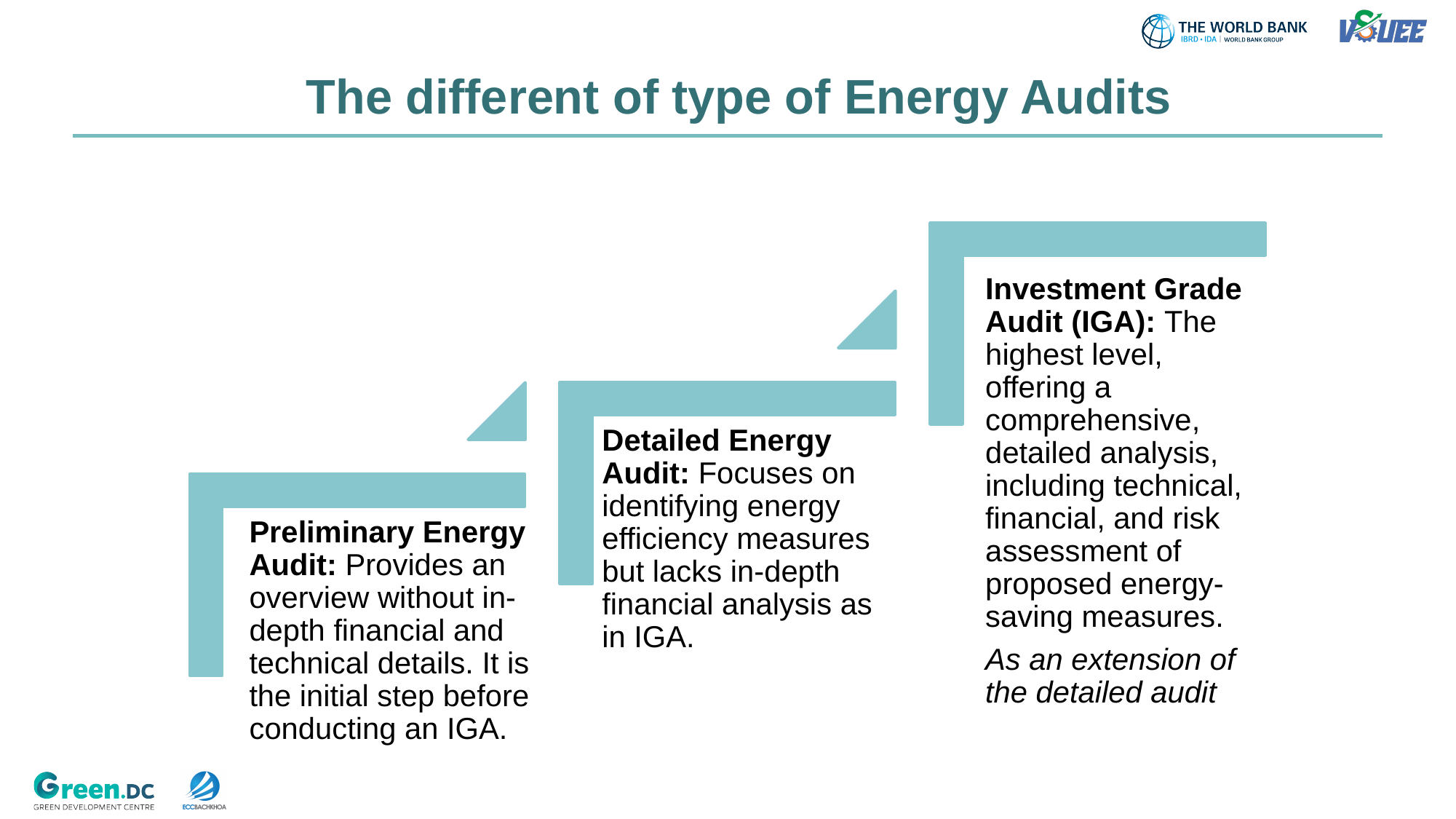

# The different of type of Energy Audits
Preliminary Energy Audit: Provides an overview without in-depth financial and technical details. It is the initial step before conducting an IGA.
Detailed Energy Audit: Focuses on identifying energy efficiency measures but lacks in-depth financial analysis as in IGA.
Investment Grade Audit (IGA): The highest level, offering a comprehensive, detailed analysis, including technical, financial, and risk assessment of proposed energy-saving measures.
As an extension of the detailed audit